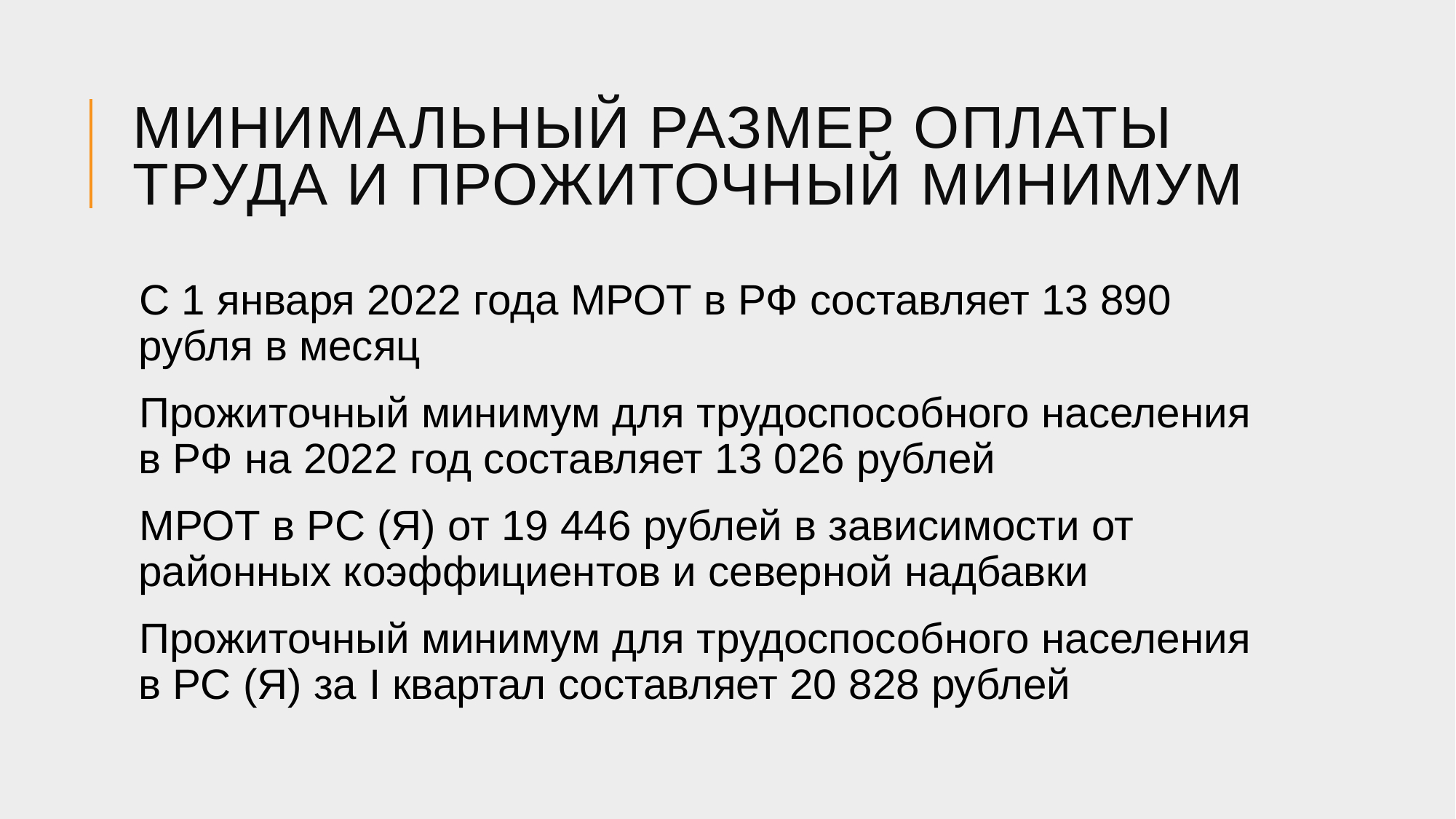

# Минимальный размер оплаты труда и прожиточный минимум
С 1 января 2022 года МРОТ в РФ составляет 13 890 рубля в месяц
Прожиточный минимум для трудоспособного населения в РФ на 2022 год составляет 13 026 рублей
МРОТ в РС (Я) от 19 446 рублей в зависимости от районных коэффициентов и северной надбавки
Прожиточный минимум для трудоспособного населения в РС (Я) за I квартал составляет 20 828 рублей